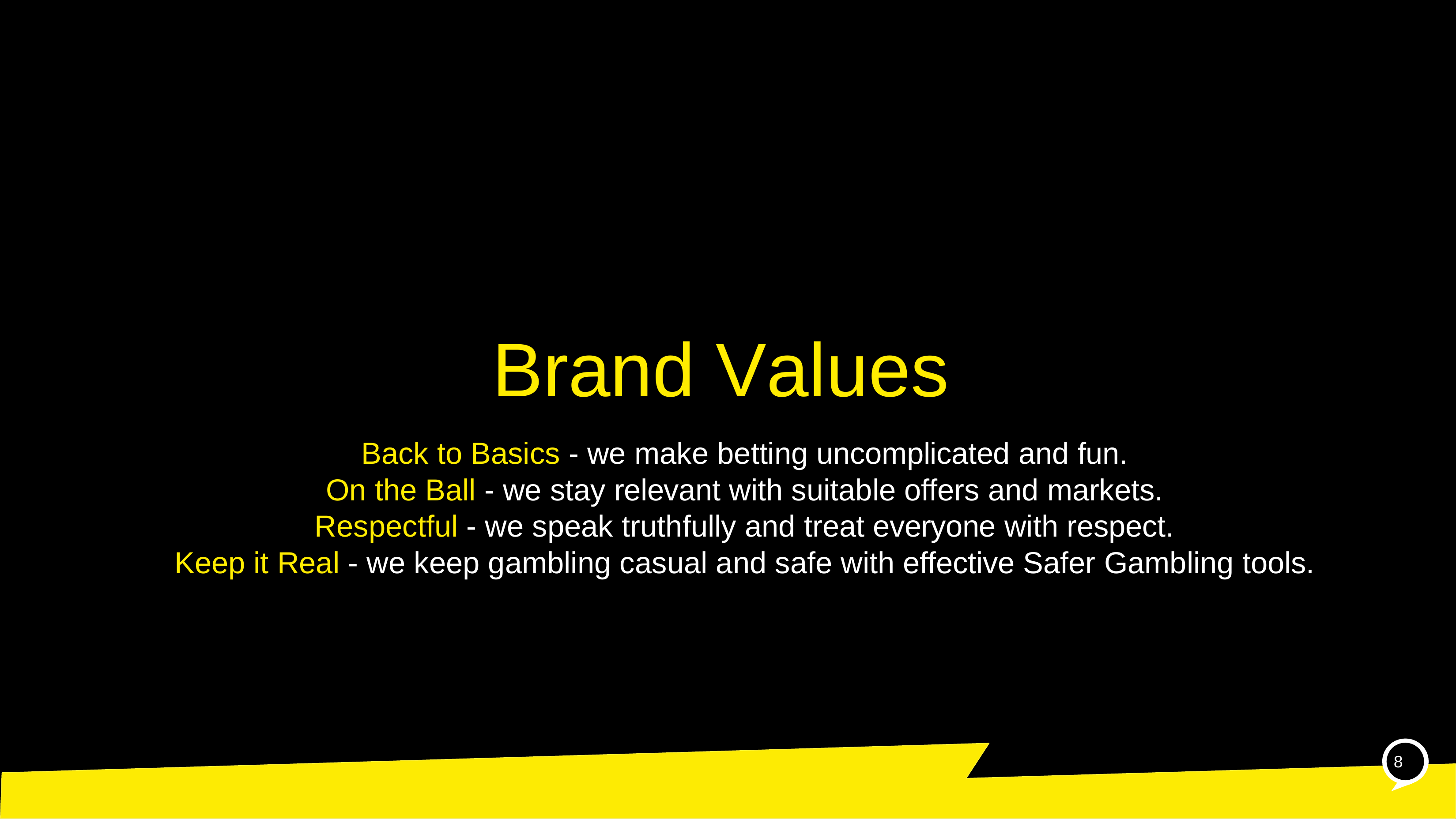

# Brand Values
Back to Basics - we make betting uncomplicated and fun.
On the Ball - we stay relevant with suitable offers and markets.
Respectful - we speak truthfully and treat everyone with respect.
Keep it Real - we keep gambling casual and safe with effective Safer Gambling tools.

8